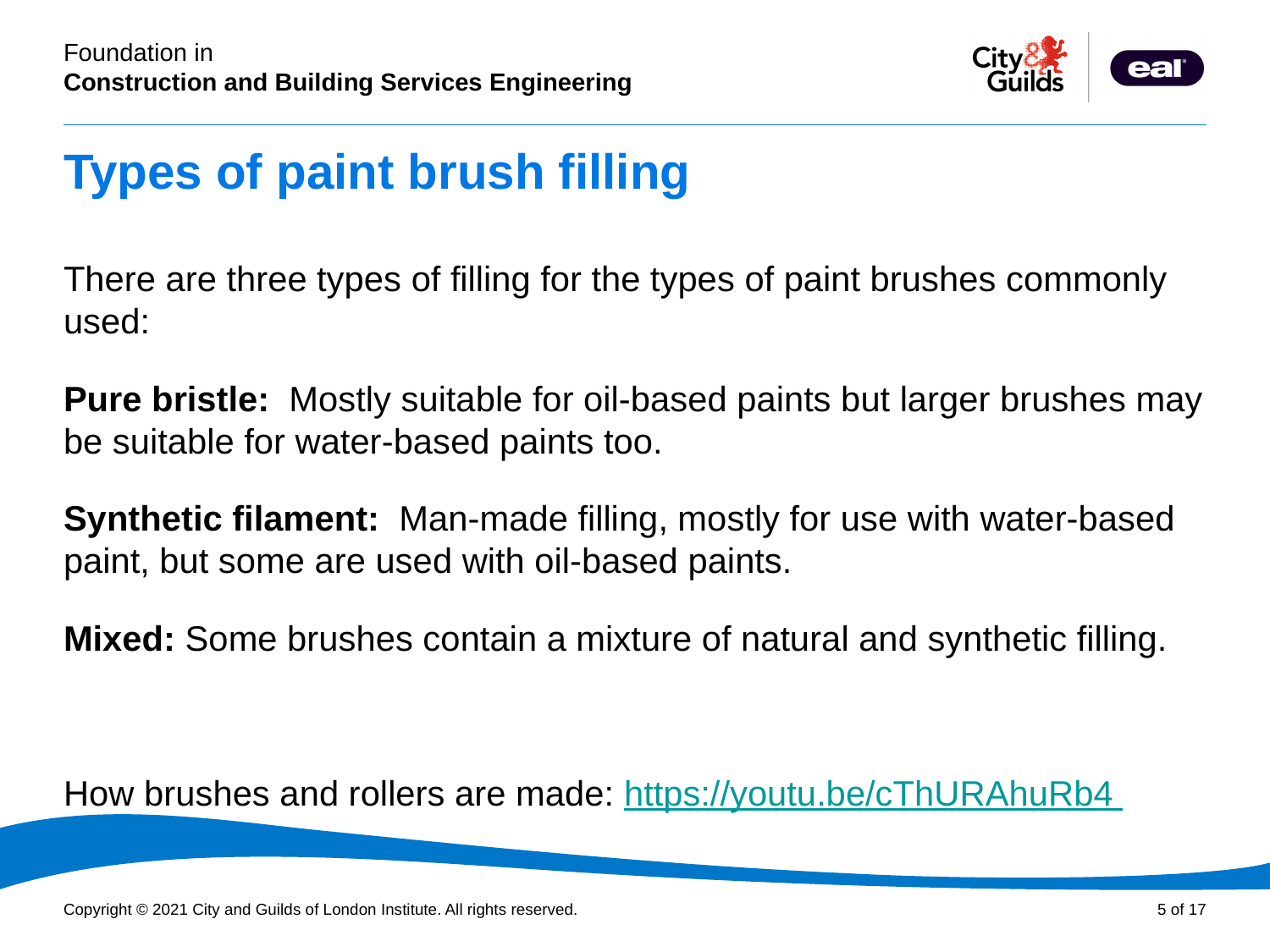

# Types of paint brush filling
There are three types of filling for the types of paint brushes commonly used:
Pure bristle:  Mostly suitable for oil-based paints but larger brushes may be suitable for water-based paints too.
Synthetic filament:  Man-made filling, mostly for use with water-based paint, but some are used with oil-based paints.
Mixed: Some brushes contain a mixture of natural and synthetic filling.

How brushes and rollers are made: https://youtu.be/cThURAhuRb4